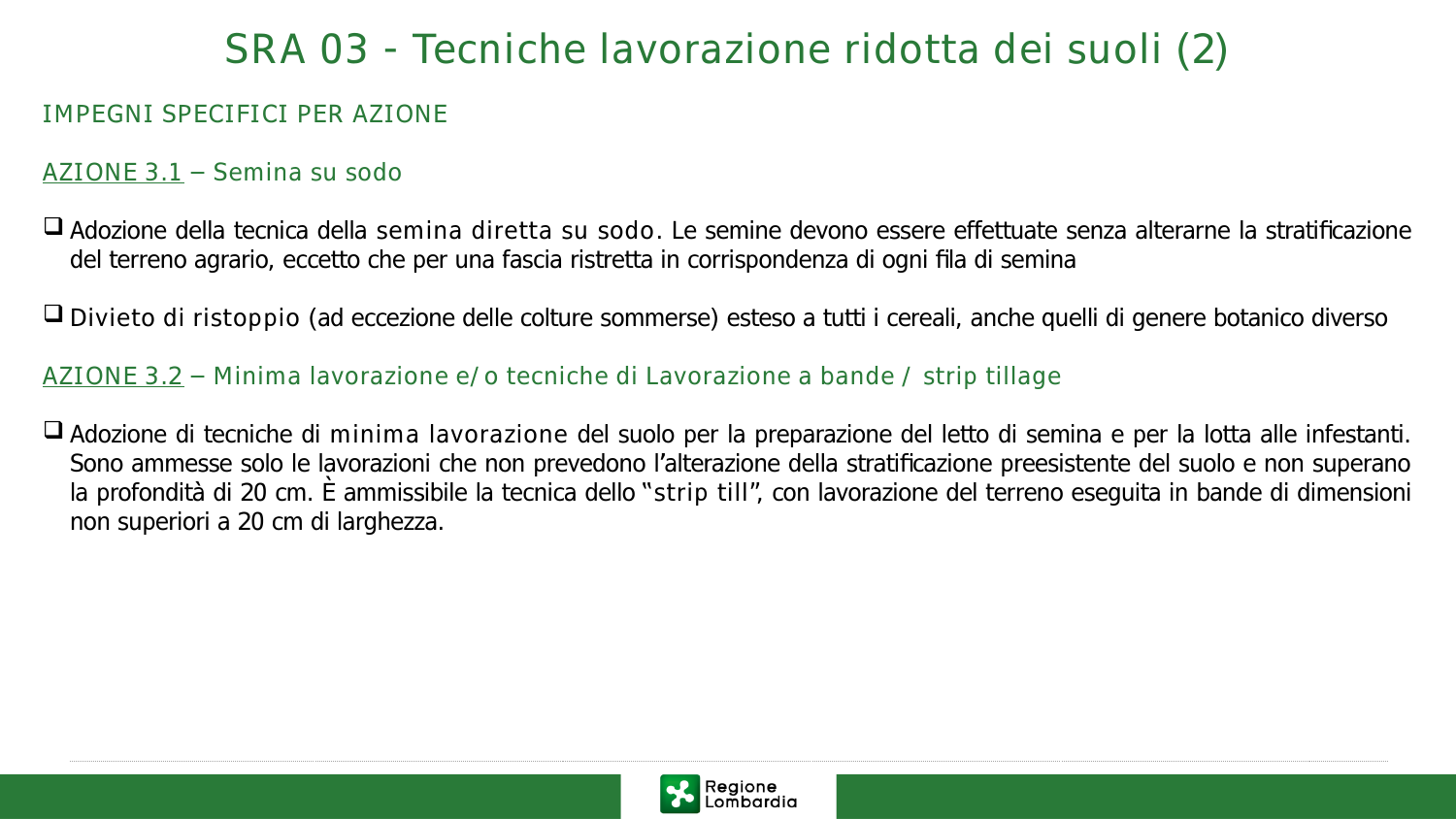

# SRA 03 - Tecniche lavorazione ridotta dei suoli (2)
IMPEGNI SPECIFICI PER AZIONE

AZIONE 3.1 – Semina su sodo

Adozione della tecnica della semina diretta su sodo. Le semine devono essere effettuate senza alterarne la stratificazione del terreno agrario, eccetto che per una fascia ristretta in corrispondenza di ogni fila di semina

Divieto di ristoppio (ad eccezione delle colture sommerse) esteso a tutti i cereali, anche quelli di genere botanico diverso

AZIONE 3.2 – Minima lavorazione e/o tecniche di Lavorazione a bande / strip tillage

Adozione di tecniche di minima lavorazione del suolo per la preparazione del letto di semina e per la lotta alle infestanti. Sono ammesse solo le lavorazioni che non prevedono l’alterazione della stratificazione preesistente del suolo e non superano la profondità di 20 cm. È ammissibile la tecnica dello “strip till”, con lavorazione del terreno eseguita in bande di dimensioni non superiori a 20 cm di larghezza.